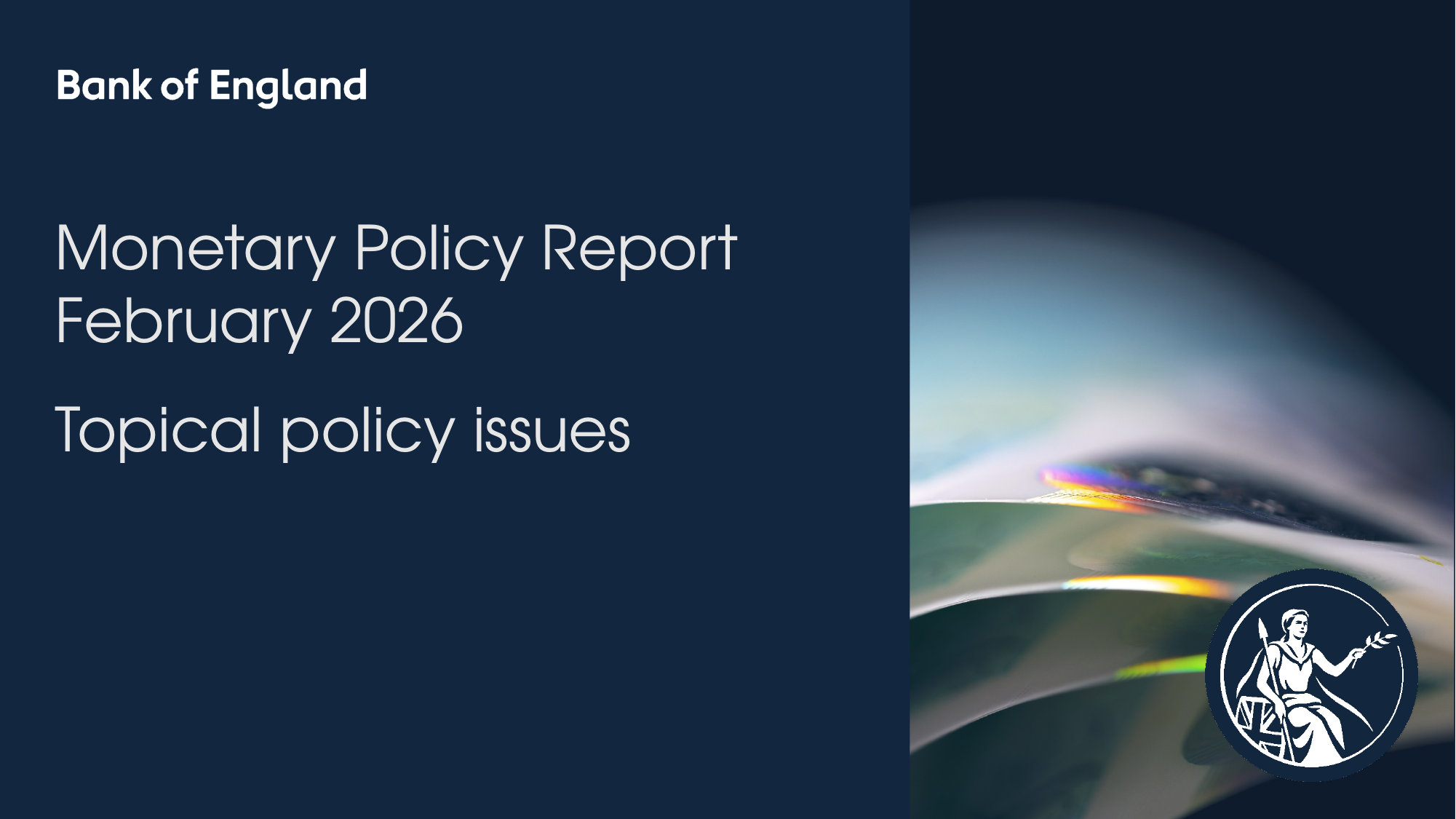

Monetary Policy Report
February 2026
Topical policy issues